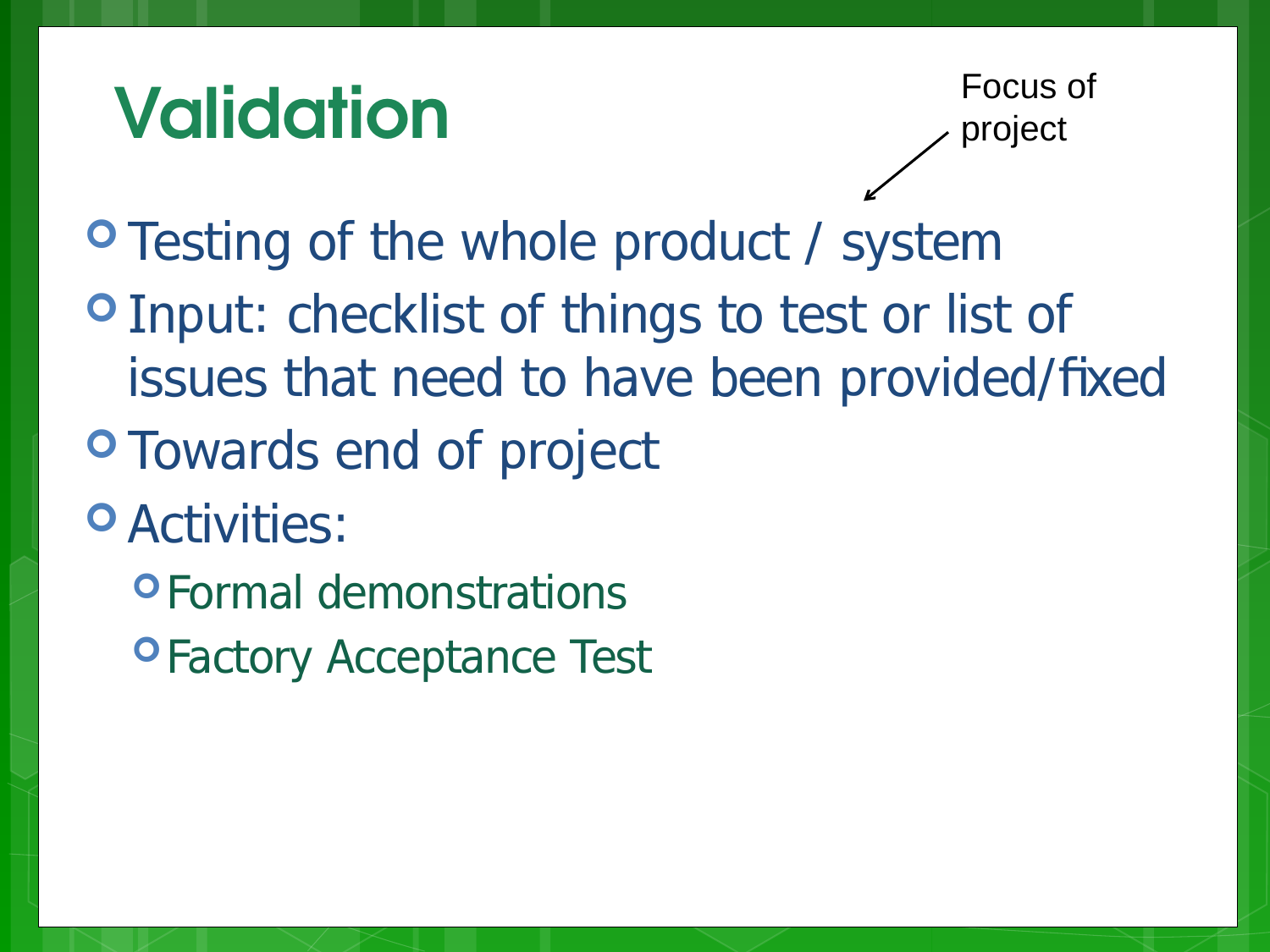

Focus of project
# Validation
Testing of the whole product / system
Input: checklist of things to test or list of issues that need to have been provided/fixed
Towards end of project
Activities:
Formal demonstrations
Factory Acceptance Test